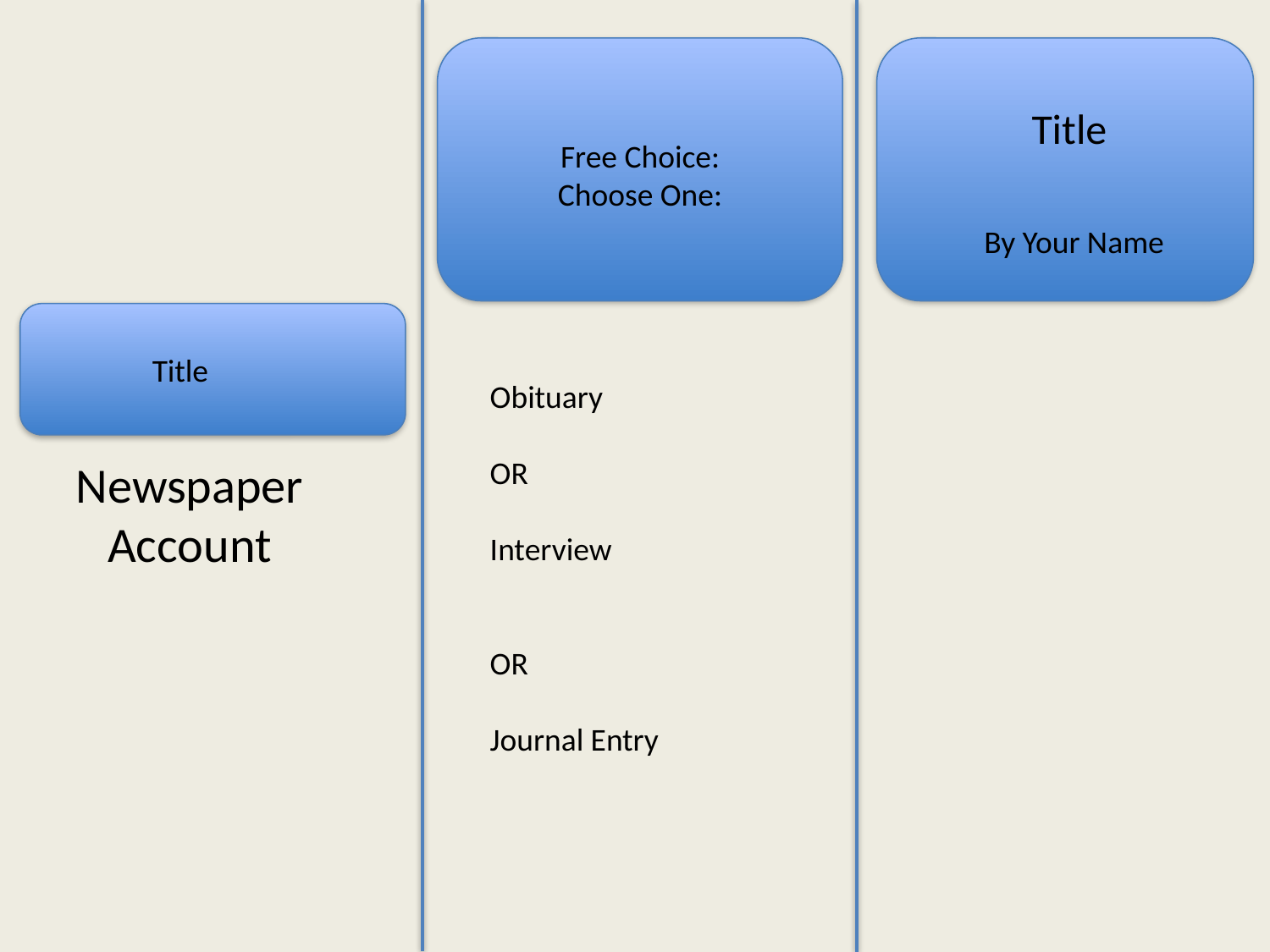

Front

Title
Free Choice:
Choose One:
By Your Name

Title
Obituary

OR

Interview

OR

Journal Entry

# Newspaper Account